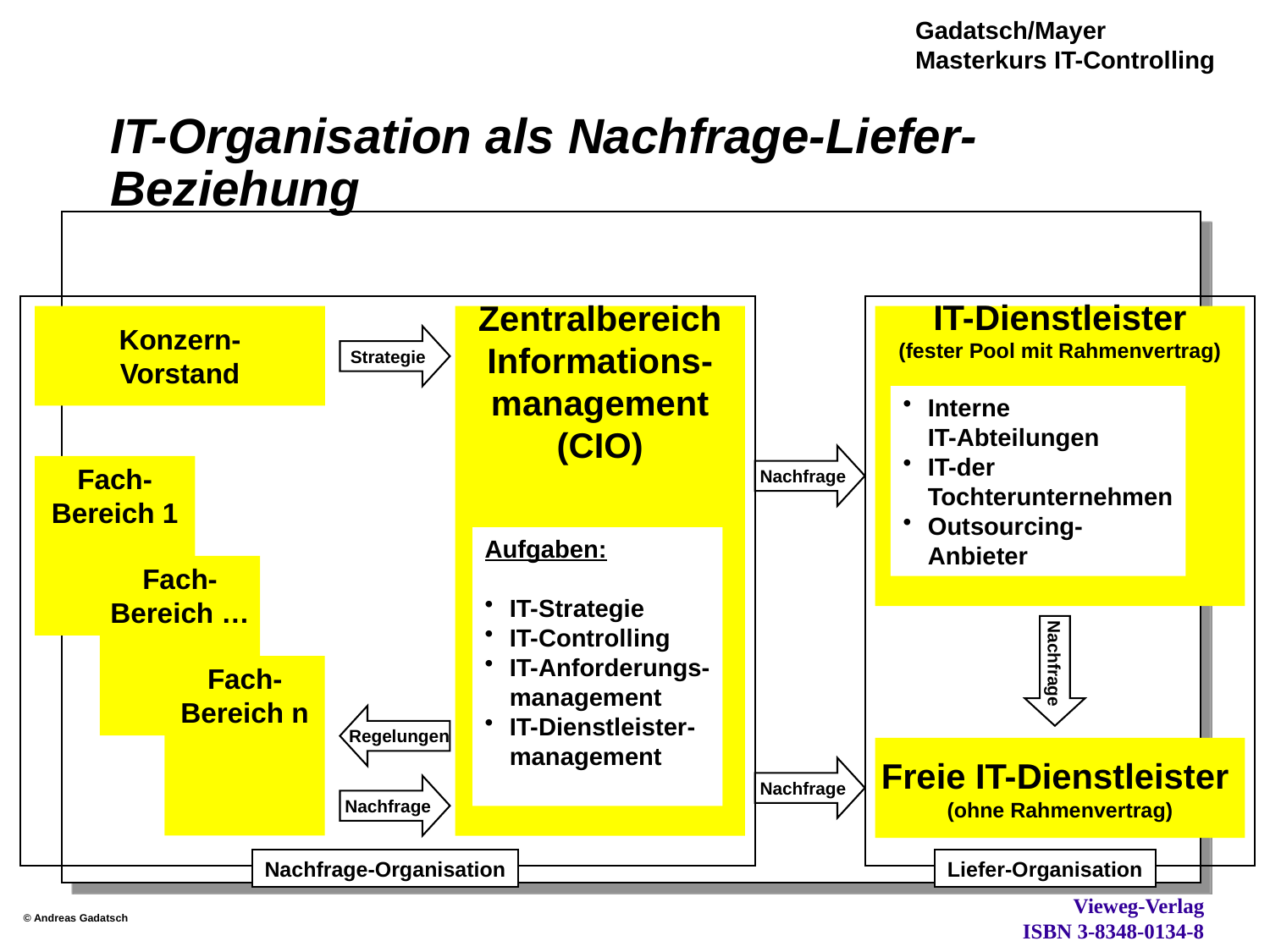

# IT-Organisation als Nachfrage-Liefer-Beziehung

Konzern-
Vorstand
Zentralbereich
Informations-
management
(CIO)

IT-Dienstleister
(fester Pool mit Rahmenvertrag)

Strategie
Interne
IT-Abteilungen
IT-der
Tochterunternehmen
Outsourcing-
Anbieter
Nachfrage
Fach-
Bereich 1

Aufgaben:

IT-Strategie
IT-Controlling
IT-Anforderungs-
management
IT-Dienstleister-
management

Fach-
Bereich …

Nachfrage
Fach-
Bereich n

Regelungen
Freie IT-Dienstleister
(ohne Rahmenvertrag)
Nachfrage
Nachfrage
Nachfrage-Organisation
Liefer-Organisation